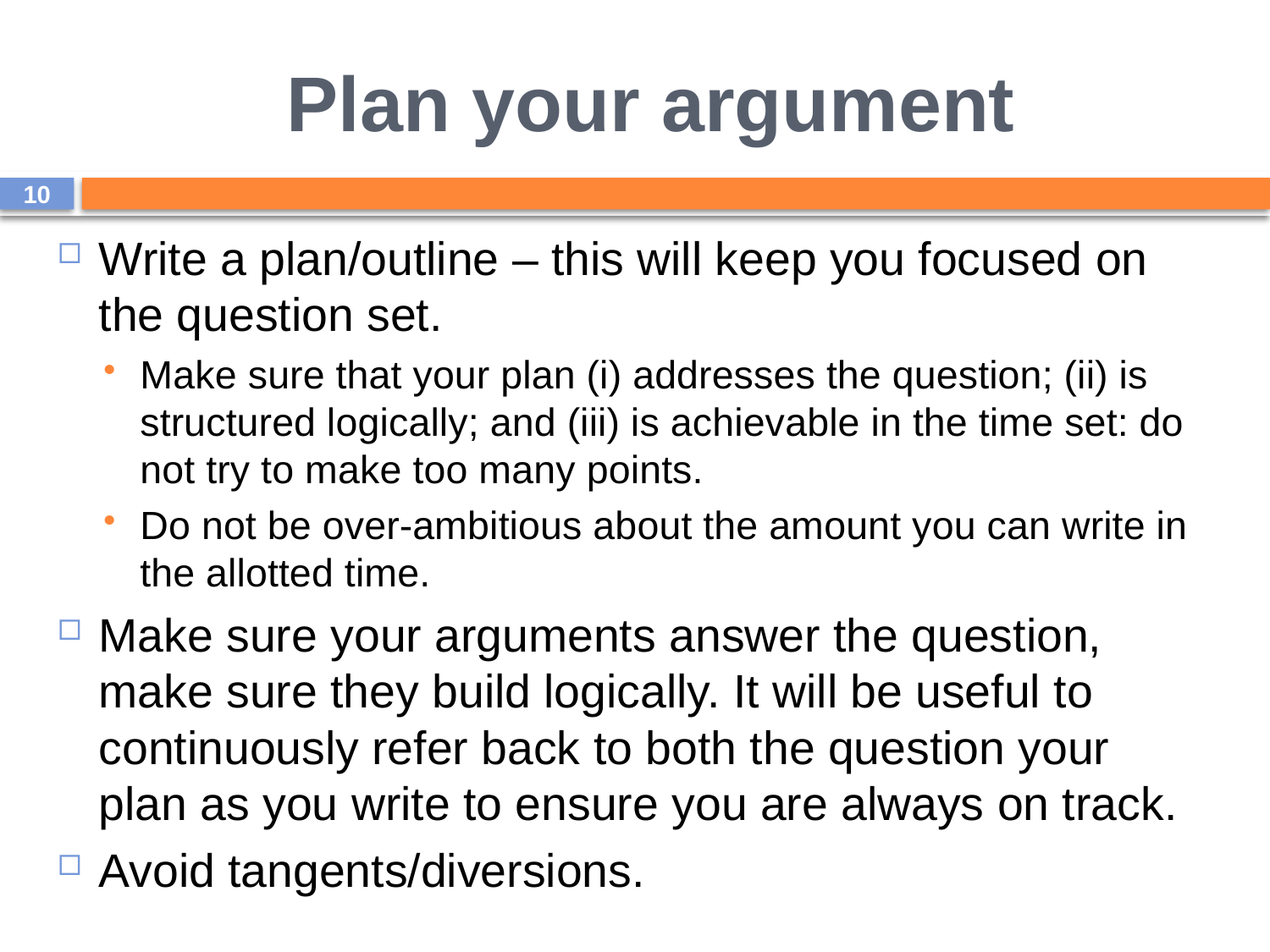

# Plan your argument
10
Write a plan/outline – this will keep you focused on the question set.
Make sure that your plan (i) addresses the question; (ii) is structured logically; and (iii) is achievable in the time set: do not try to make too many points.
Do not be over-ambitious about the amount you can write in the allotted time.
Make sure your arguments answer the question, make sure they build logically. It will be useful to continuously refer back to both the question your plan as you write to ensure you are always on track.
Avoid tangents/diversions.